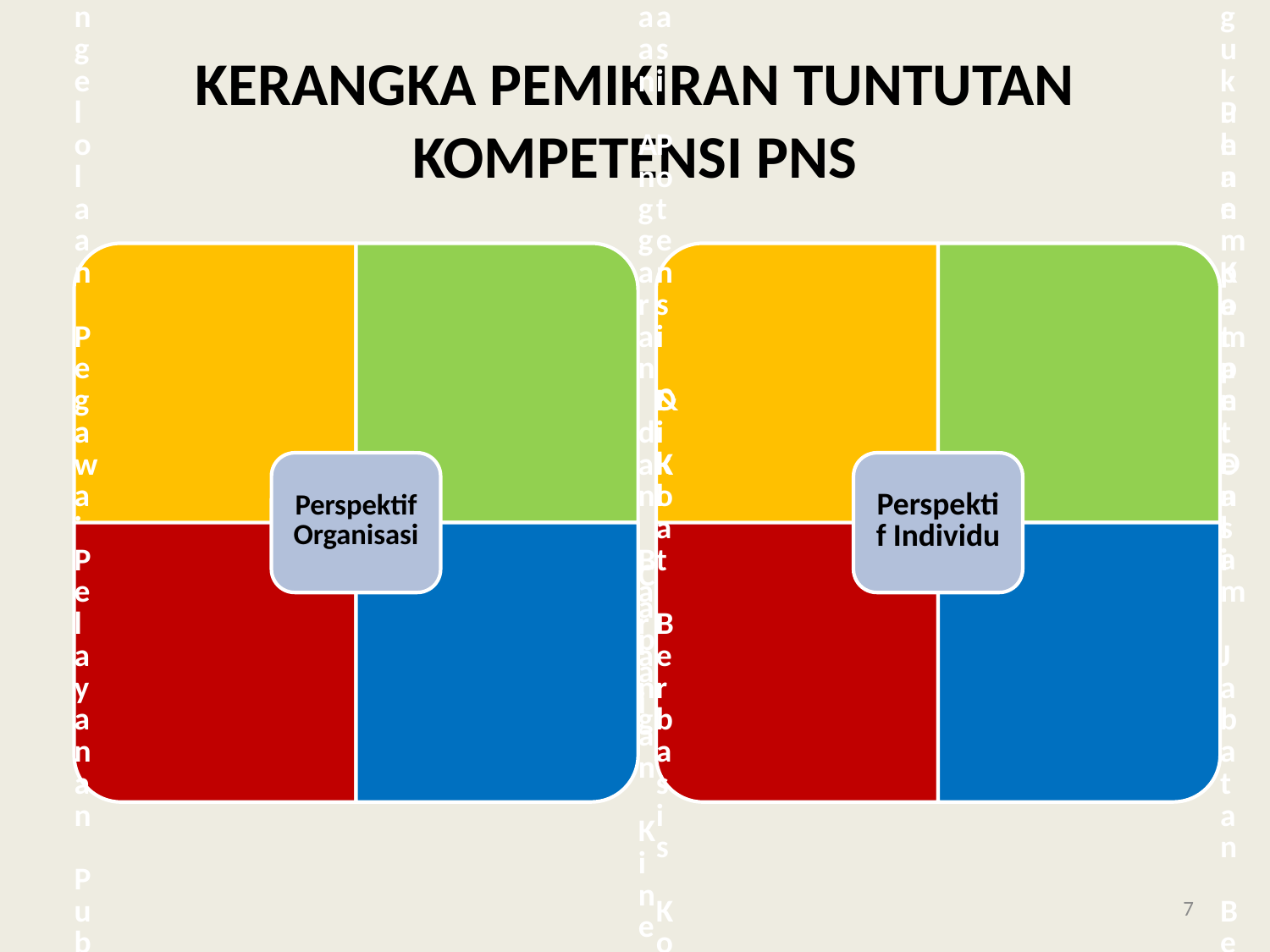

# KERANGKA PEMIKIRAN TUNTUTAN KOMPETENSI PNS
Perspektif Organisasi
Perspektif Individu
7